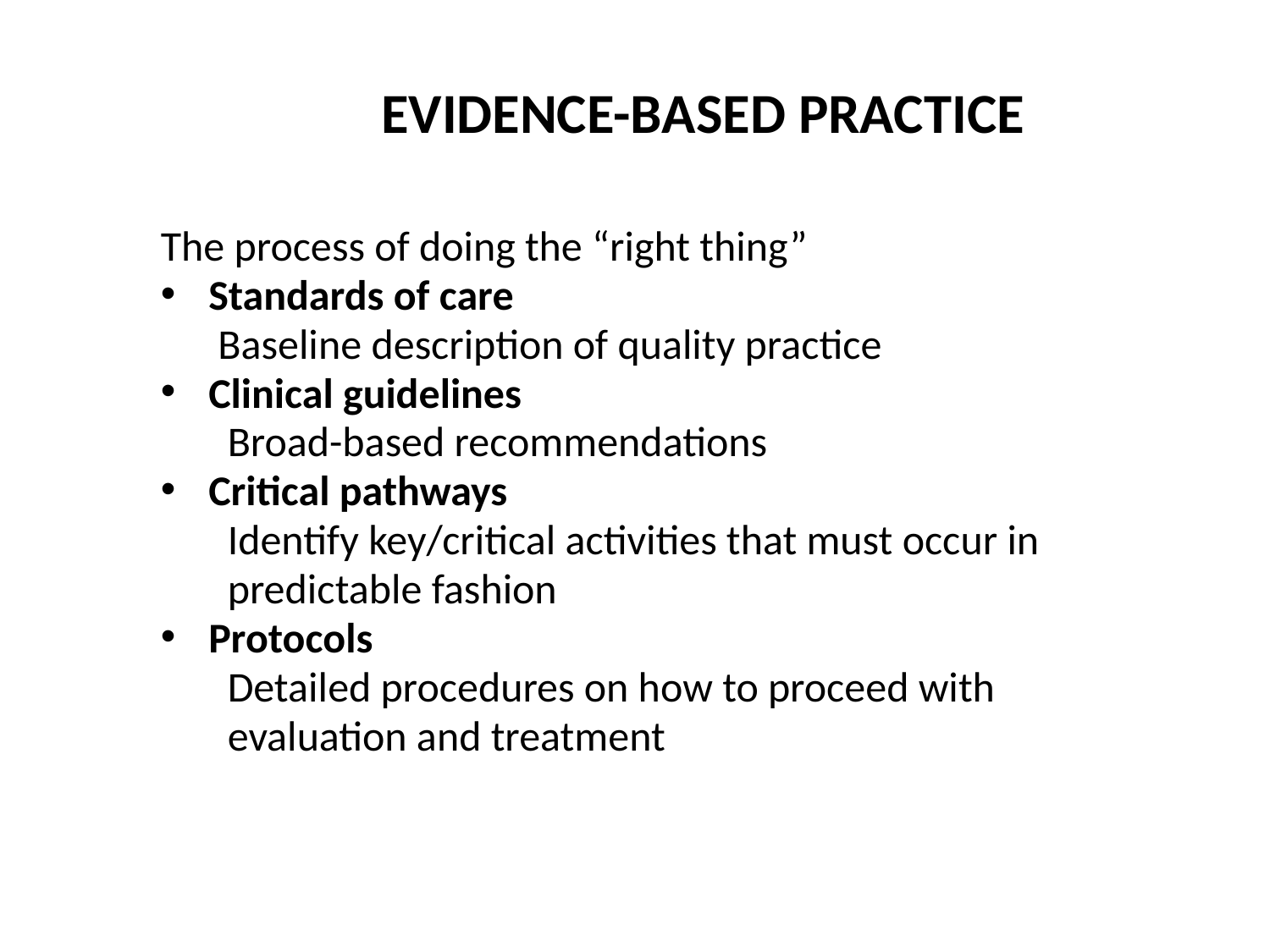

# EVIDENCE-BASED PRACTICE
The process of doing the “right thing”
Standards of care
      Baseline description of quality practice
Clinical guidelines
       Broad-based recommendations
Critical pathways
       Identify key/critical activities that must occur in
       predictable fashion
Protocols
       Detailed procedures on how to proceed with
       evaluation and treatment